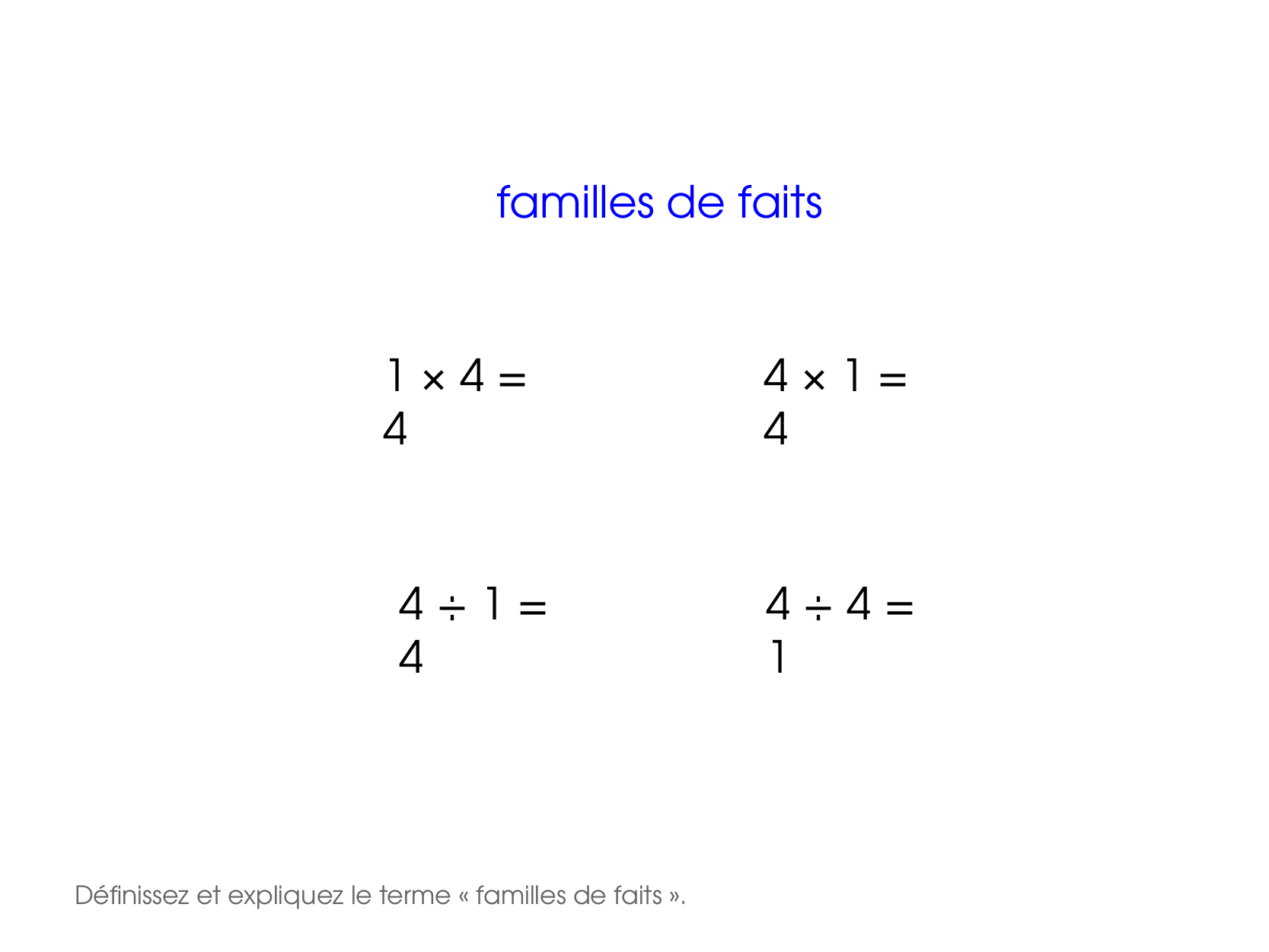

familles de faits
1 × 4 = 4
4 × 1 = 4
4 ÷ 1 = 4
4 ÷ 4 = 1
Définissez et expliquez le terme « familles de faits ».